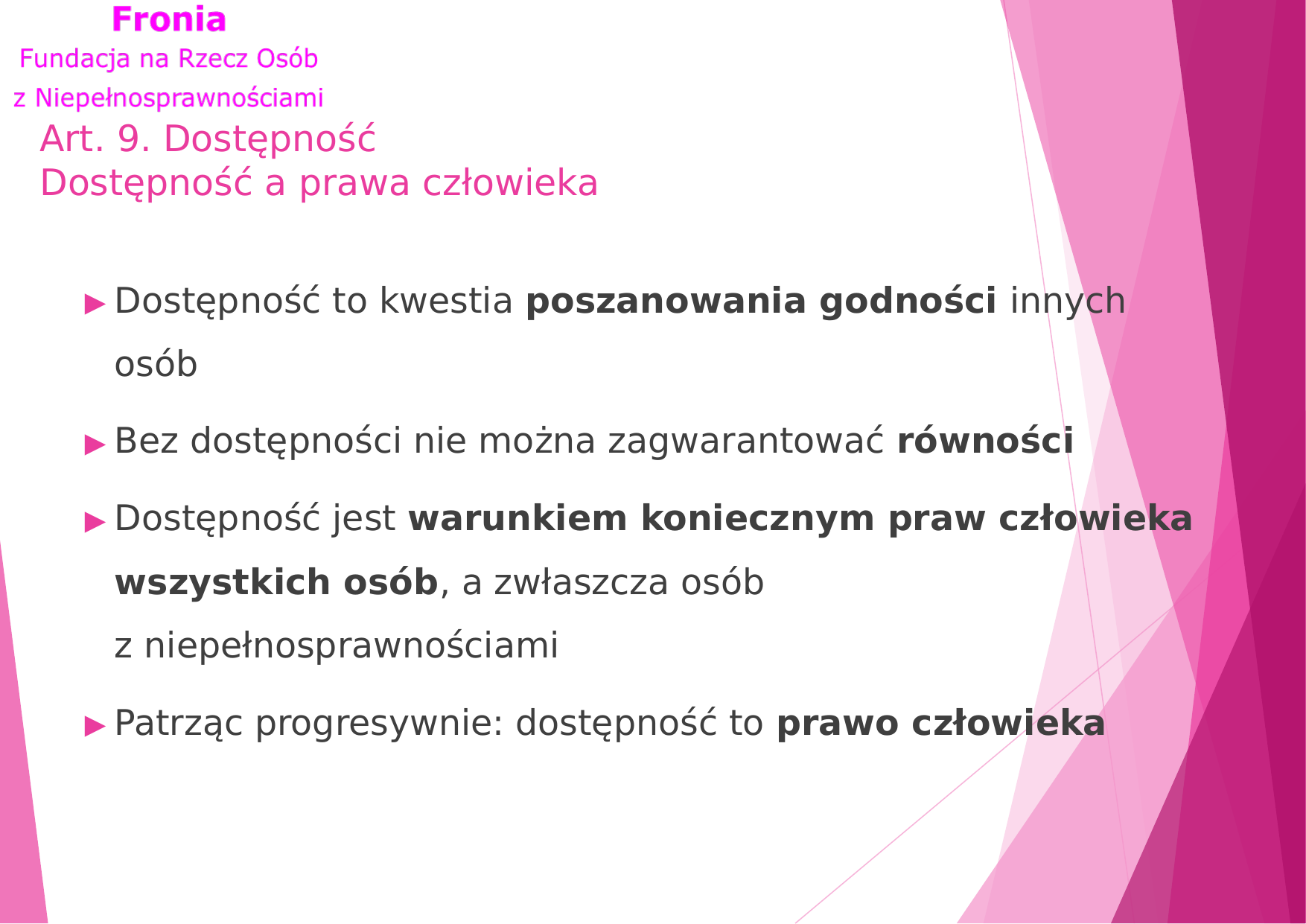

# Art. 9. Dostępność Dostępność a prawa człowieka
Dostępność to kwestia poszanowania godności innych osób
Bez dostępności nie można zagwarantować równości
Dostępność jest warunkiem koniecznym praw człowieka wszystkich osób, a zwłaszcza osób z niepełnosprawnościami
Patrząc progresywnie: dostępność to prawo człowieka